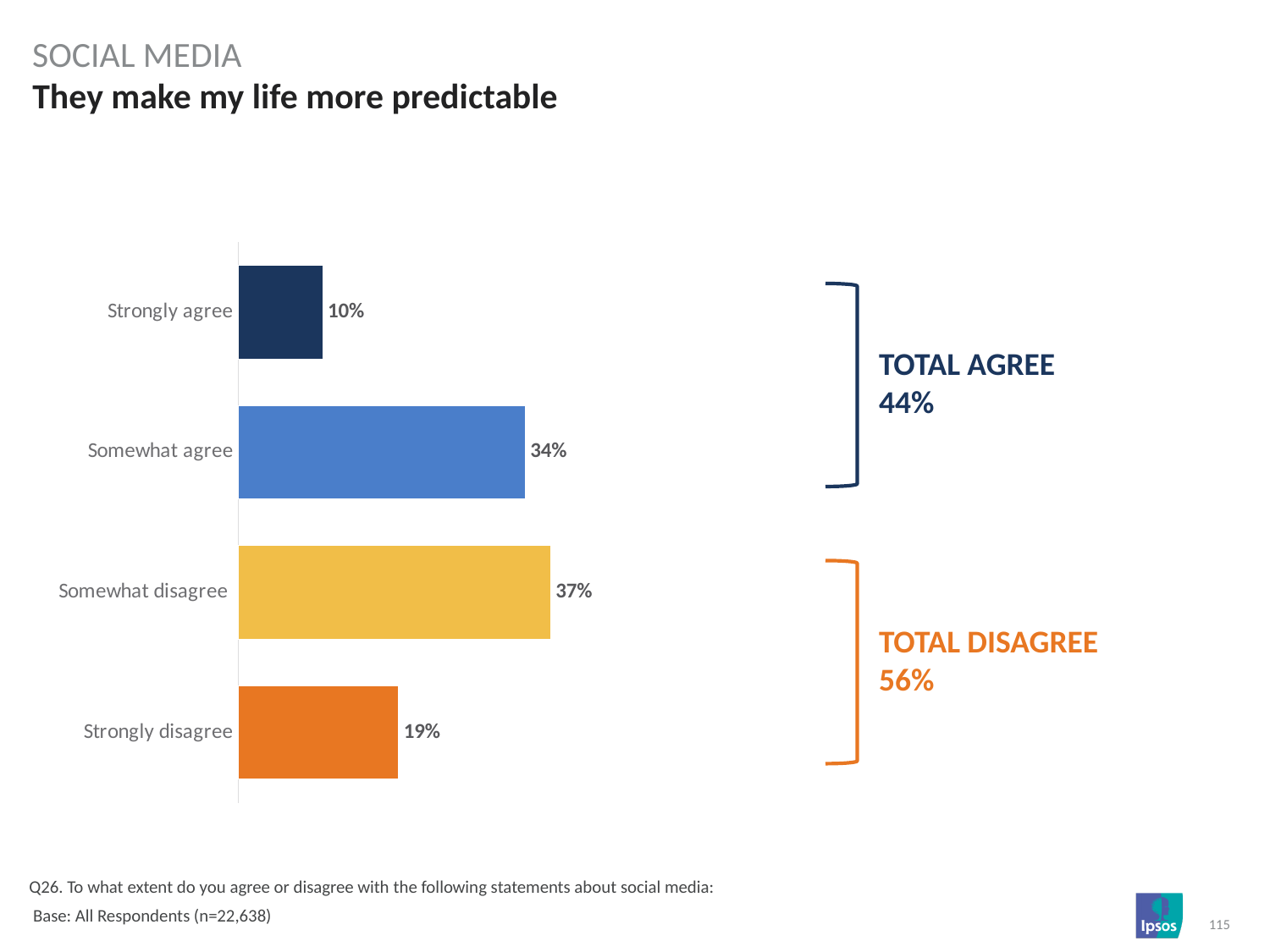

Social media
# They make my life more predictable

### Chart

| Category | Column1 |
|---|---|
| Strongly agree | 0.1 |
| Somewhat agree | 0.34 |
| Somewhat disagree  | 0.37 |
| Strongly disagree | 0.19 |
TOTAL AGREE
44%

TOTAL DISAGREE
56%
Q26. To what extent do you agree or disagree with the following statements about social media:
 Base: All Respondents (n=22,638)